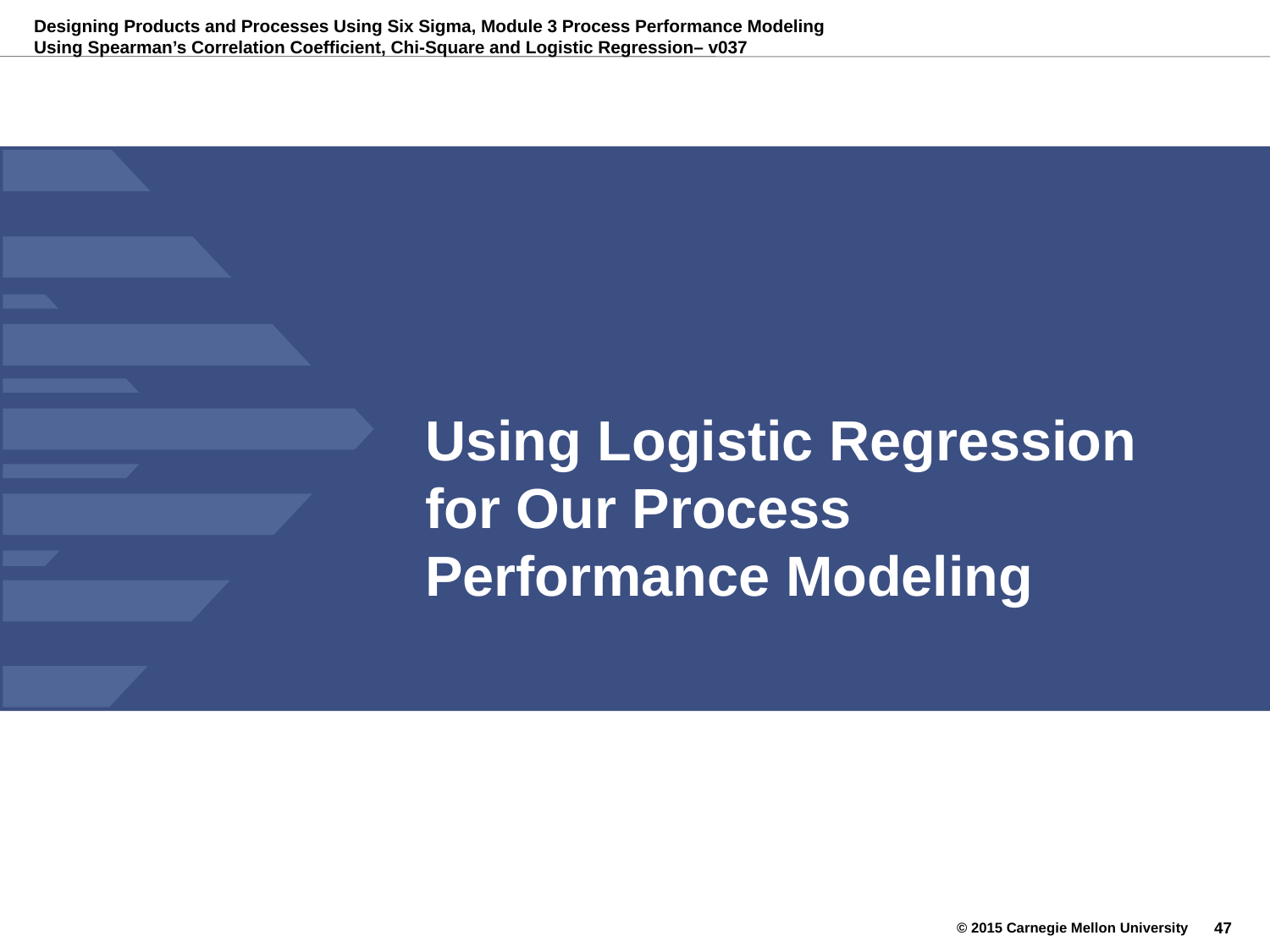

Using Logistic Regression  for Our Process Performance Modeling